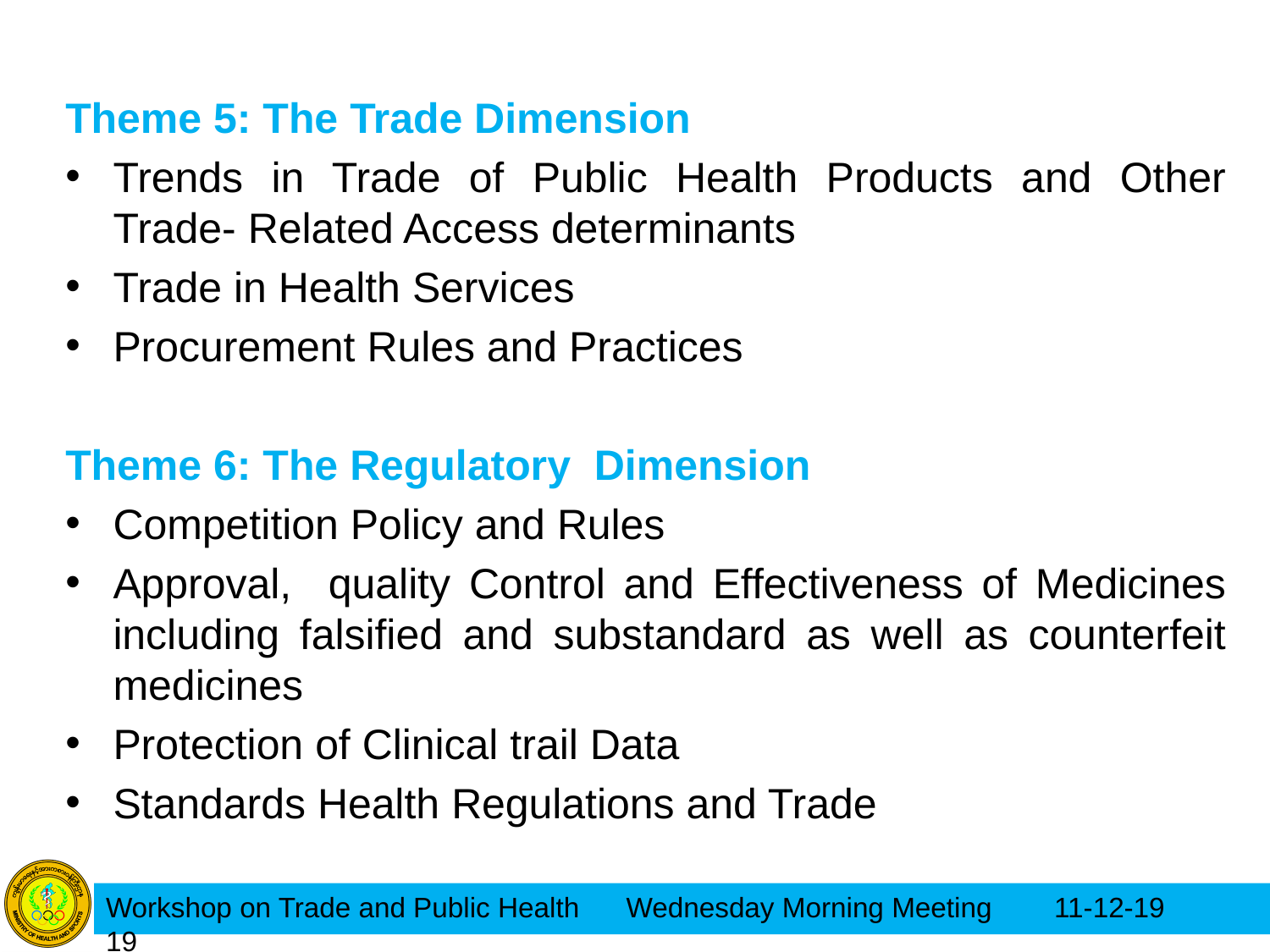

Theme 5: The Trade Dimension
Trends in Trade of Public Health Products and Other Trade- Related Access determinants
Trade in Health Services
Procurement Rules and Practices

Theme 6: The Regulatory  Dimension
Competition Policy and Rules
Approval,  quality Control and Effectiveness of Medicines including falsified and substandard as well as counterfeit medicines
Protection of Clinical trail Data
Standards Health Regulations and Trade